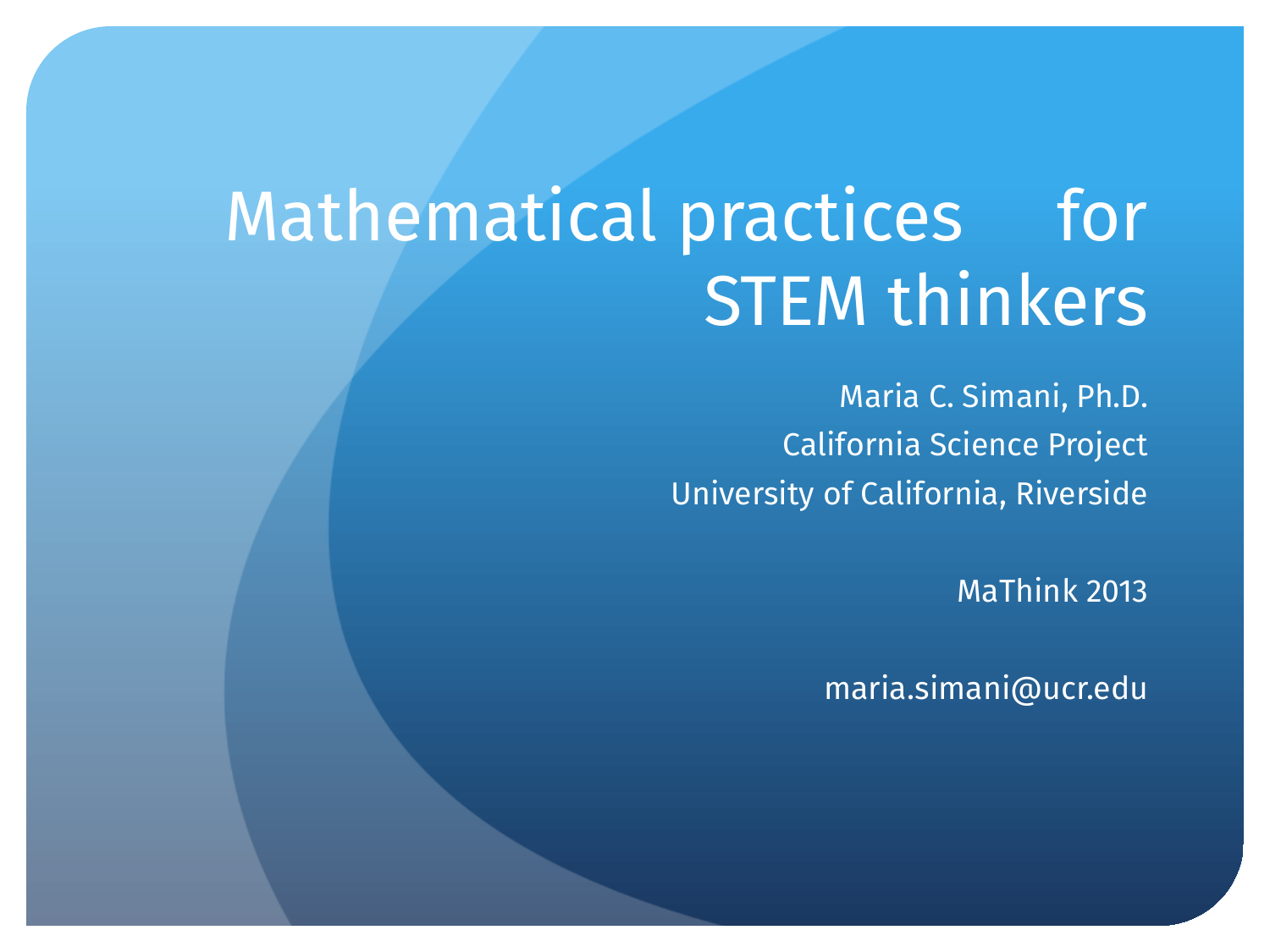

# Mathematical practices     for STEM thinkers
Maria C. Simani, Ph.D.
California Science Project
University of California, Riverside

MaThink 2013

maria.simani@ucr.edu